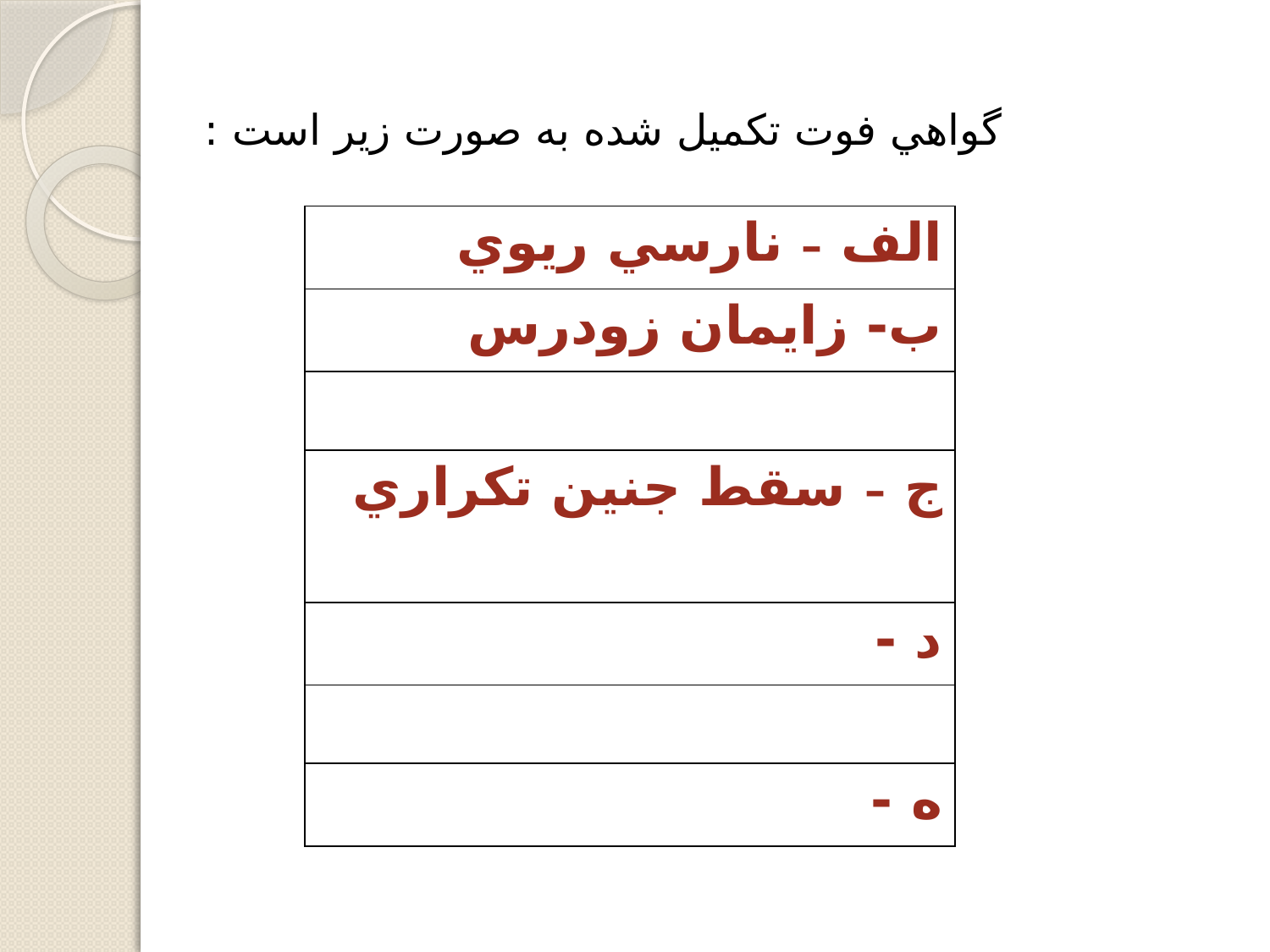

گواهي فوت تكميل شده به صورت زير است :
| الف – نارسي ريوي |
| --- |
| ب- زايمان زودرس |
|  |
| ج – سقط جنين تكراري |
| د - |
|  |
| ه - |